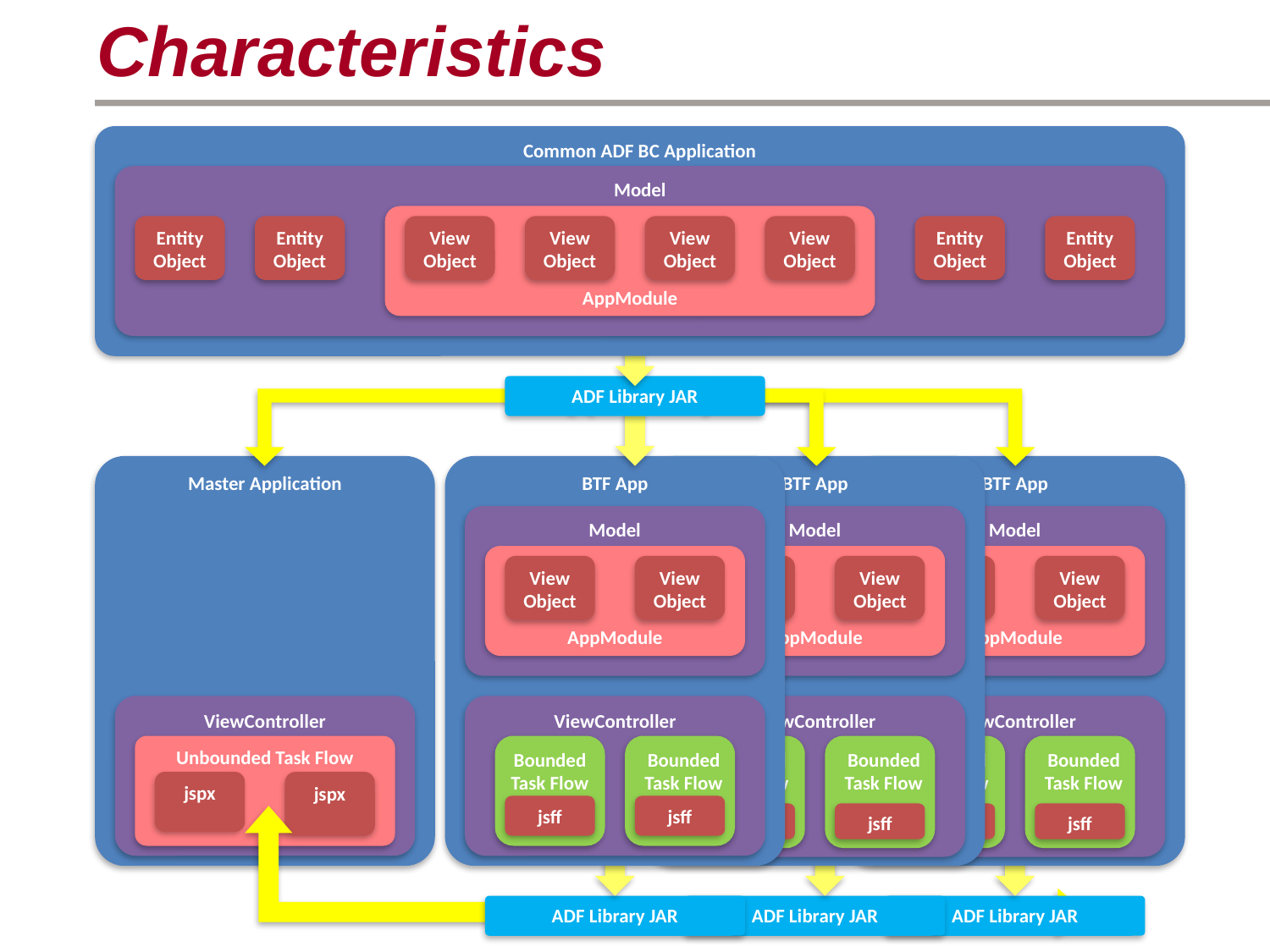

Characteristics

Common ADF BC Application
Model
AppModule
EntityObject
EntityObject
View Object
View Object
View Object
View Object
EntityObject
EntityObject

ADF Library JAR

Master Application
ViewController
Unbounded Task Flow
jspx
jspx
BTF App
ViewController
Bounded Task Flow
Bounded Task Flow
jsff
jsff
BTF App
ViewController
Bounded Task Flow
Bounded Task Flow
jsff
jsff
BTF App
ViewController
Bounded Task Flow
Bounded Task Flow
jsff
jsff
Model
AppModule
View Object
View Object
Model
AppModule
View Object
View Object
Model
AppModule
View Object
View Object

ADF Library JAR
ADF Library JAR
ADF Library JAR